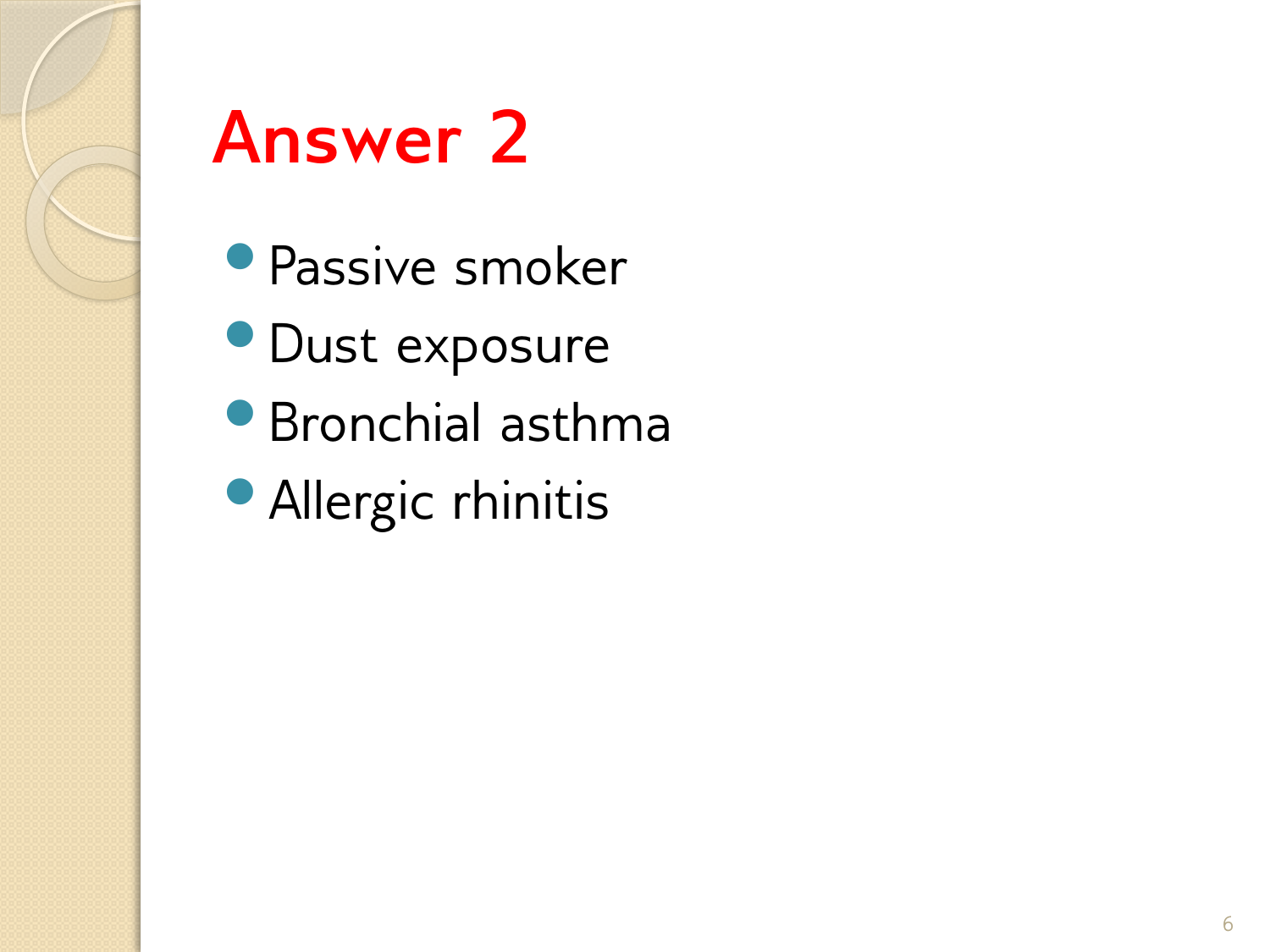

# Answer 2
Passive smoker
Dust exposure
Bronchial asthma
Allergic rhinitis

6